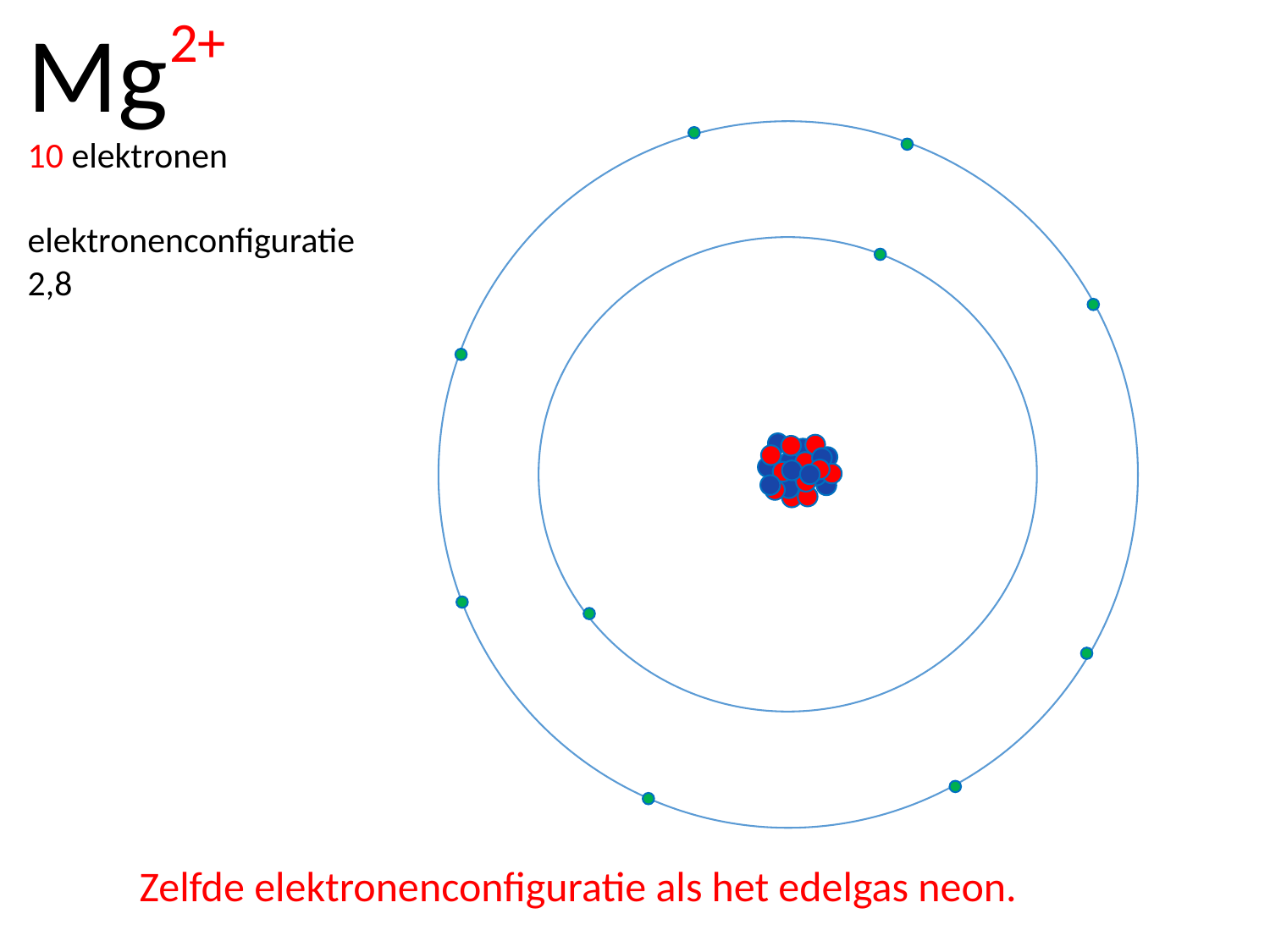

Mg
10 elektronen

elektronenconfiguratie
2,8
2+

Zelfde elektronenconfiguratie als het edelgas neon.